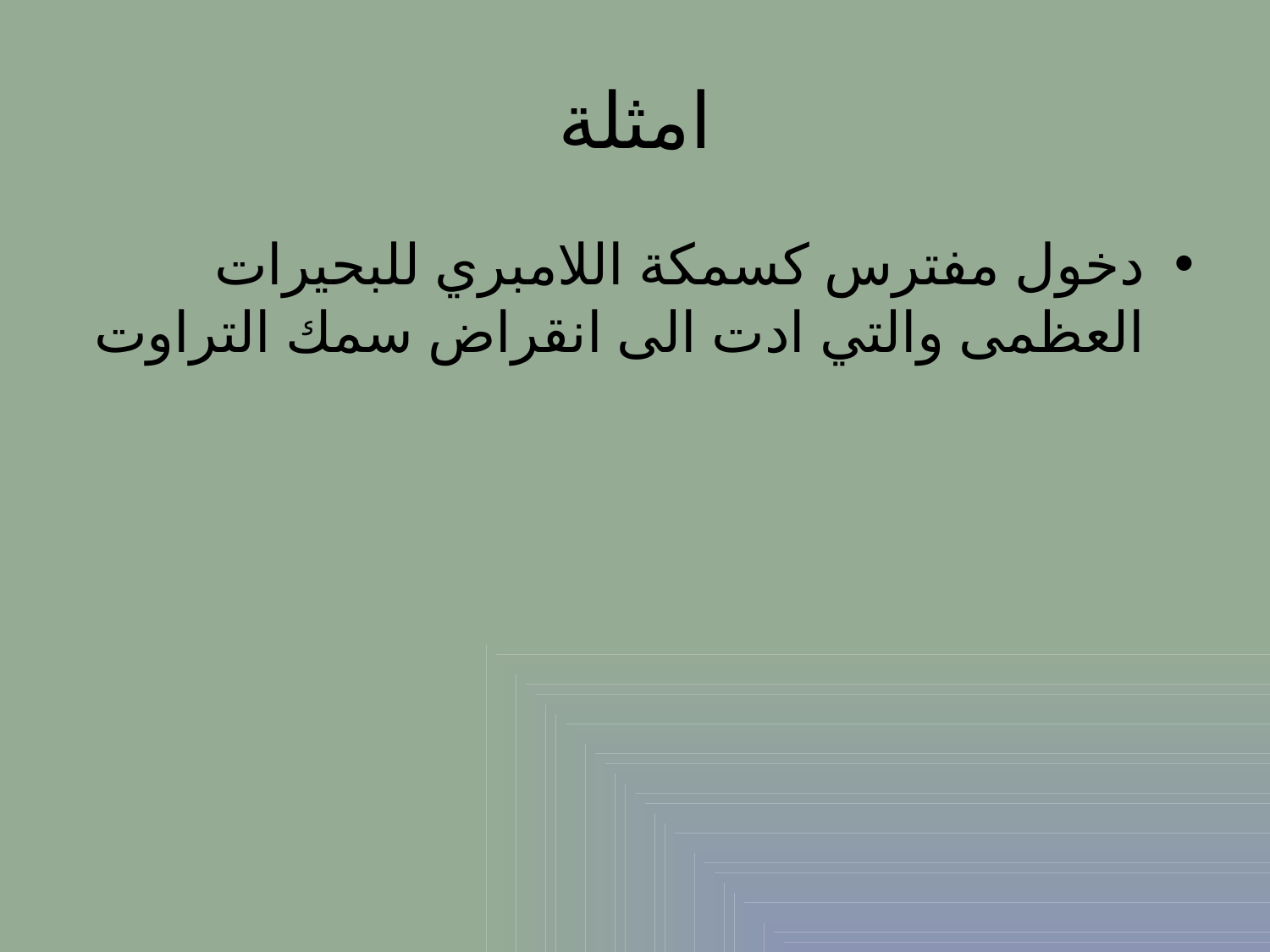

# امثلة
دخول مفترس كسمكة اللامبري للبحيرات العظمى والتي ادت الى انقراض سمك التراوت